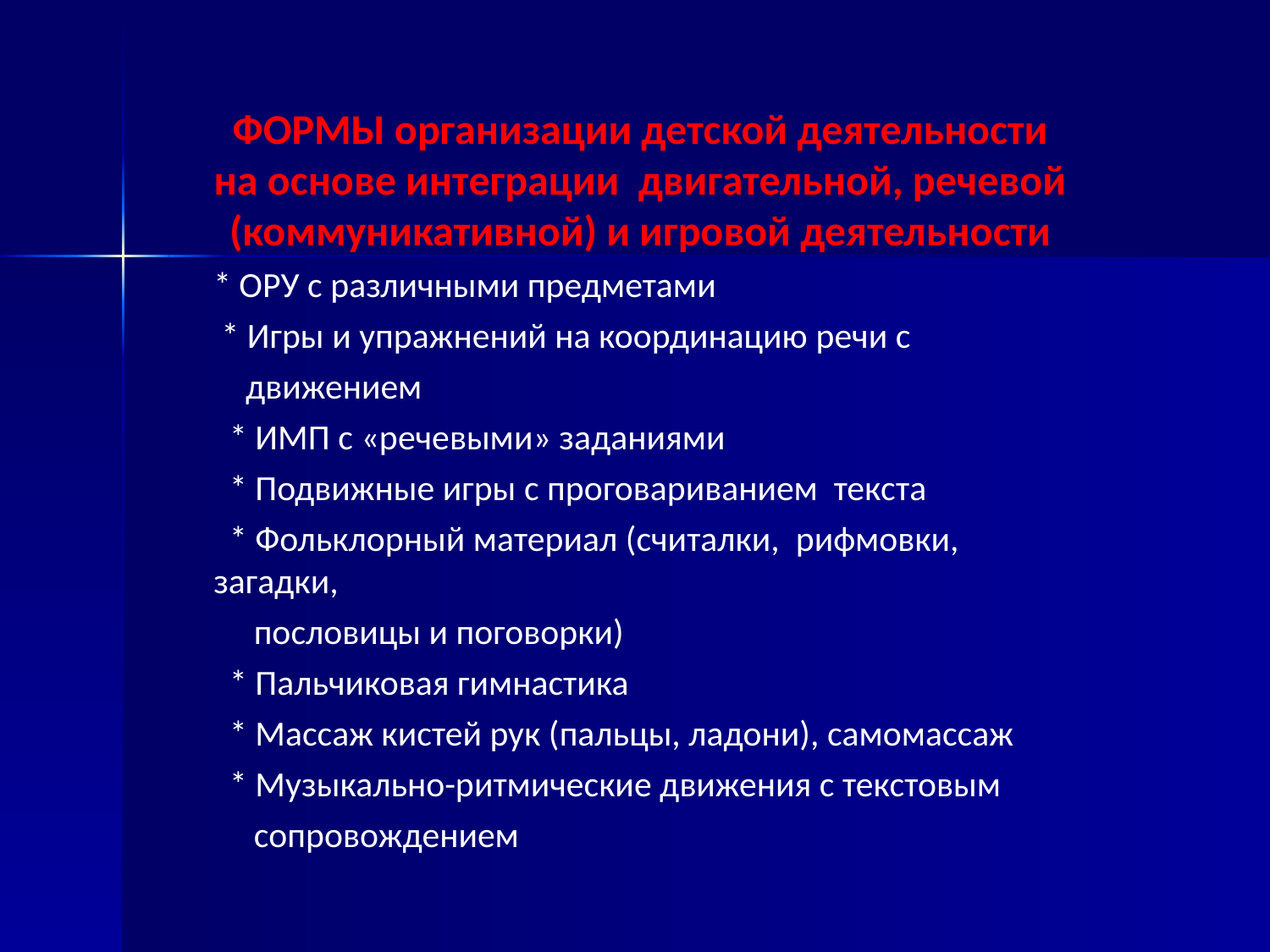

ФОРМЫ организации детской деятельности на основе интеграции  двигательной, речевой (коммуникативной) и игровой деятельности
* ОРУ с различными предметами
 * Игры и упражнений на координацию речи с
    движением
  * ИМП с «речевыми» заданиями
  * Подвижные игры с проговариванием  текста
  * Фольклорный материал (считалки,  рифмовки, загадки,
     пословицы и поговорки)
  * Пальчиковая гимнастика
  * Массаж кистей рук (пальцы, ладони), самомассаж
  * Музыкально-ритмические движения с текстовым
     сопровождением